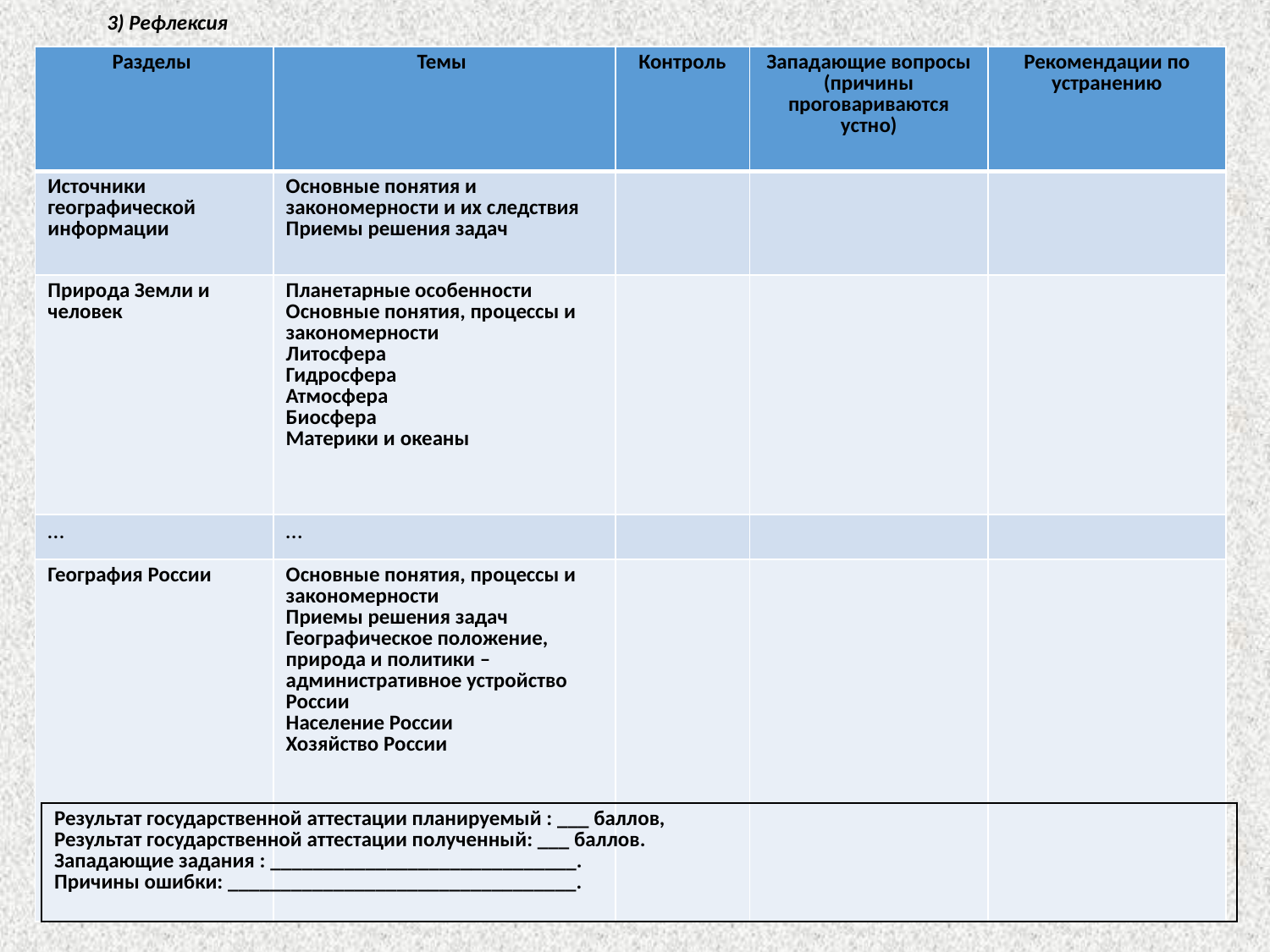

3) Рефлексия
| Разделы | Темы | Контроль | Западающие вопросы (причины проговариваются устно) | Рекомендации по устранению |
| --- | --- | --- | --- | --- |
| Источники географической информации | Основные понятия и закономерности и их следствия Приемы решения задач |  |  |  |
| Природа Земли и человек | Планетарные особенности Основные понятия, процессы и закономерности Литосфера Гидросфера Атмосфера Биосфера Материки и океаны |  |  |  |
| … | … |  |  |  |
| География России | Основные понятия, процессы и закономерности Приемы решения задач Географическое положение, природа и политики – административное устройство России Население России Хозяйство России |  |  |  |
| Результат государственной аттестации планируемый : \_\_\_ баллов, Результат государственной аттестации полученный: \_\_\_ баллов. Западающие задания : \_\_\_\_\_\_\_\_\_\_\_\_\_\_\_\_\_\_\_\_\_\_\_\_\_\_\_\_\_. Причины ошибки: \_\_\_\_\_\_\_\_\_\_\_\_\_\_\_\_\_\_\_\_\_\_\_\_\_\_\_\_\_\_\_\_\_. |
| --- |